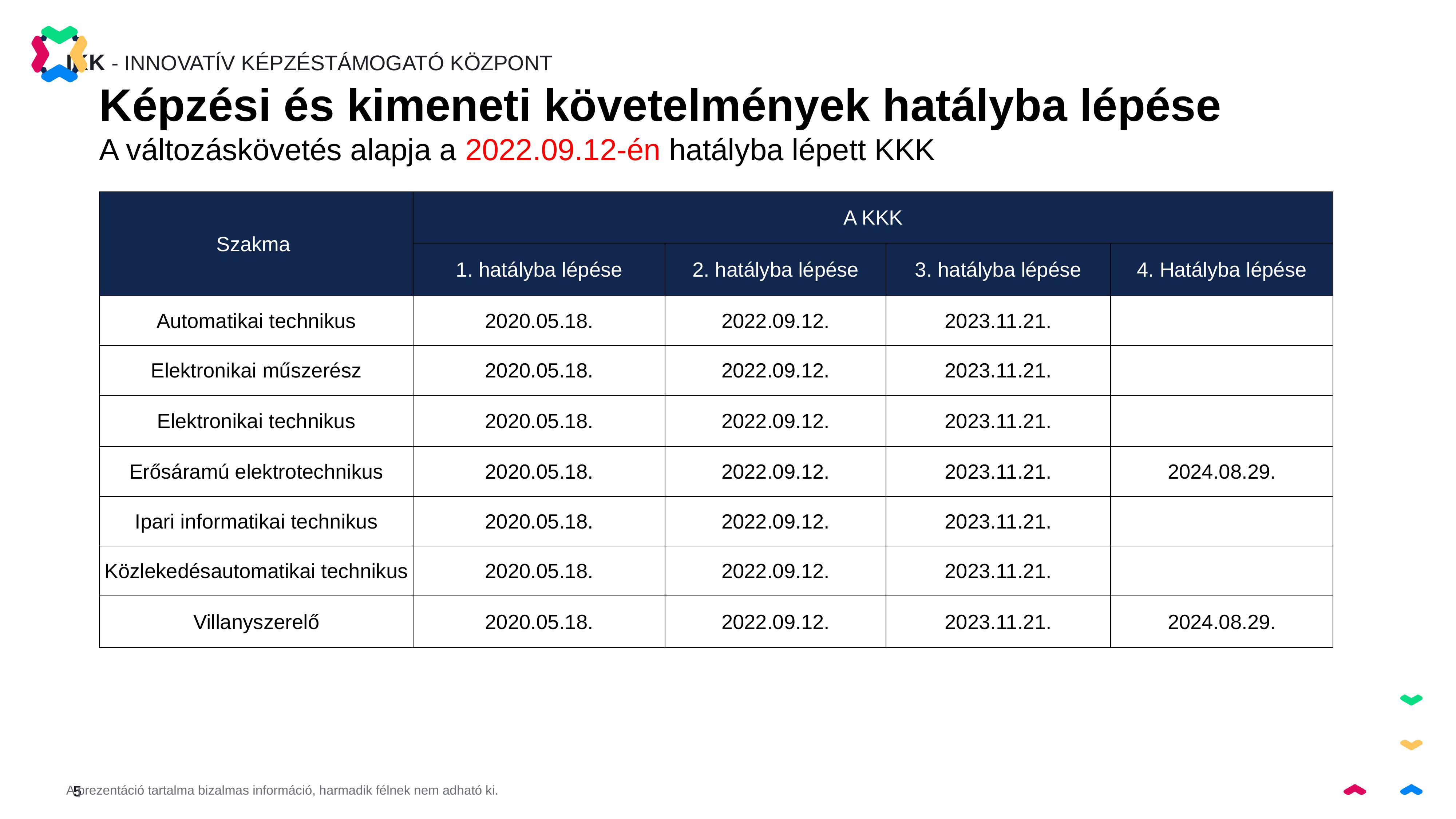

Képzési és kimeneti követelmények hatályba lépése
A változáskövetés alapja a 2022.09.12-én hatályba lépett KKK
| Szakma | A KKK |  |  |  |
| --- | --- | --- | --- | --- |
|  | 1. hatályba lépése | 2. hatályba lépése | 3. hatályba lépése | 4. Hatályba lépése |
| Automatikai technikus | 2020.05.18. | 2022.09.12. | 2023.11.21. |  |
| Elektronikai műszerész | 2020.05.18. | 2022.09.12. | 2023.11.21. |  |
| Elektronikai technikus | 2020.05.18. | 2022.09.12. | 2023.11.21. |  |
| Erősáramú elektrotechnikus | 2020.05.18. | 2022.09.12. | 2023.11.21. | 2024.08.29. |
| Ipari informatikai technikus | 2020.05.18. | 2022.09.12. | 2023.11.21. |  |
| Közlekedésautomatikai technikus | 2020.05.18. | 2022.09.12. | 2023.11.21. |  |
| Villanyszerelő | 2020.05.18. | 2022.09.12. | 2023.11.21. | 2024.08.29. |